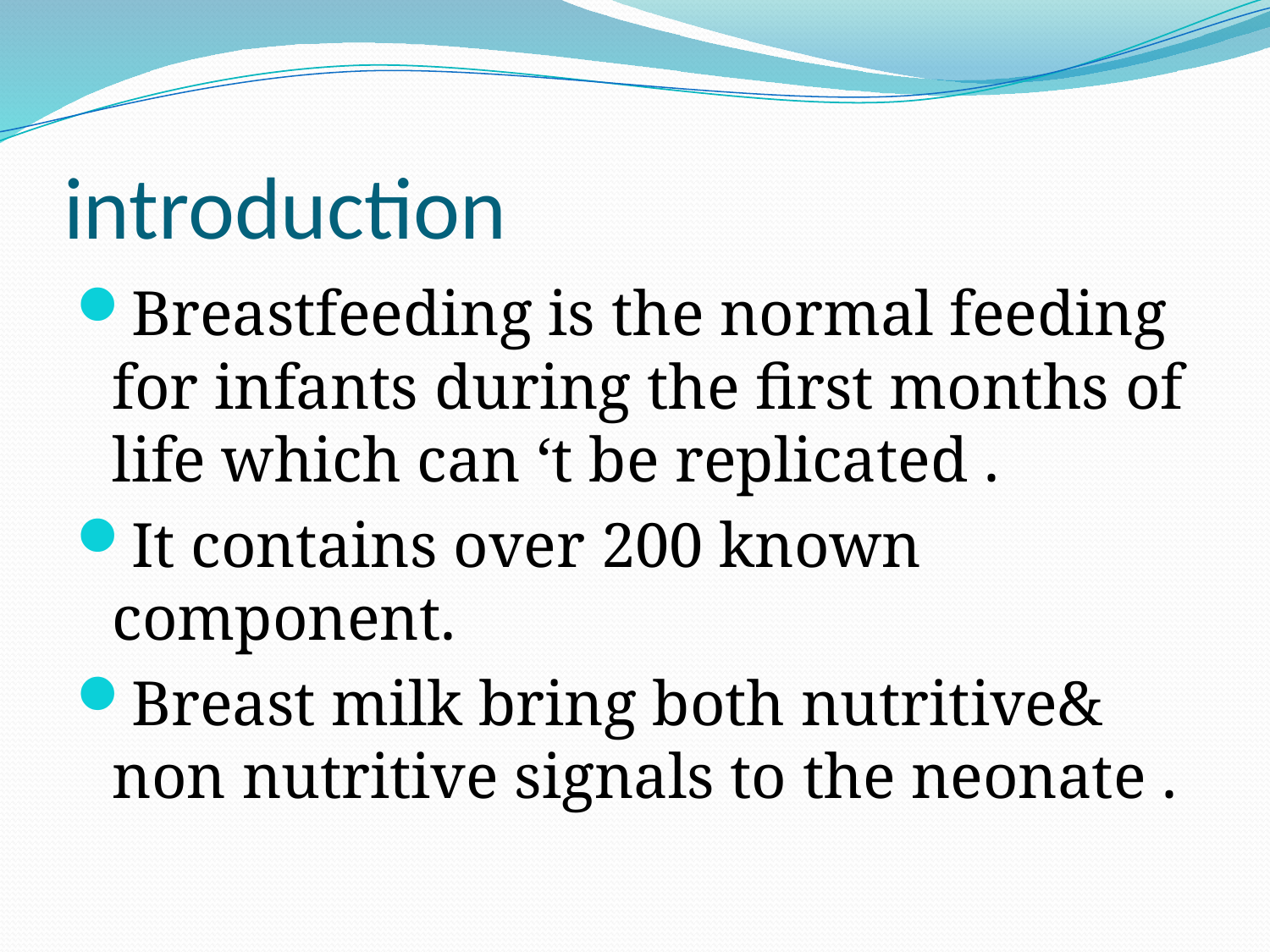

# introduction
Breastfeeding is the normal feeding for infants during the first months of life which can ‘t be replicated .
It contains over 200 known component.
Breast milk bring both nutritive& non nutritive signals to the neonate .